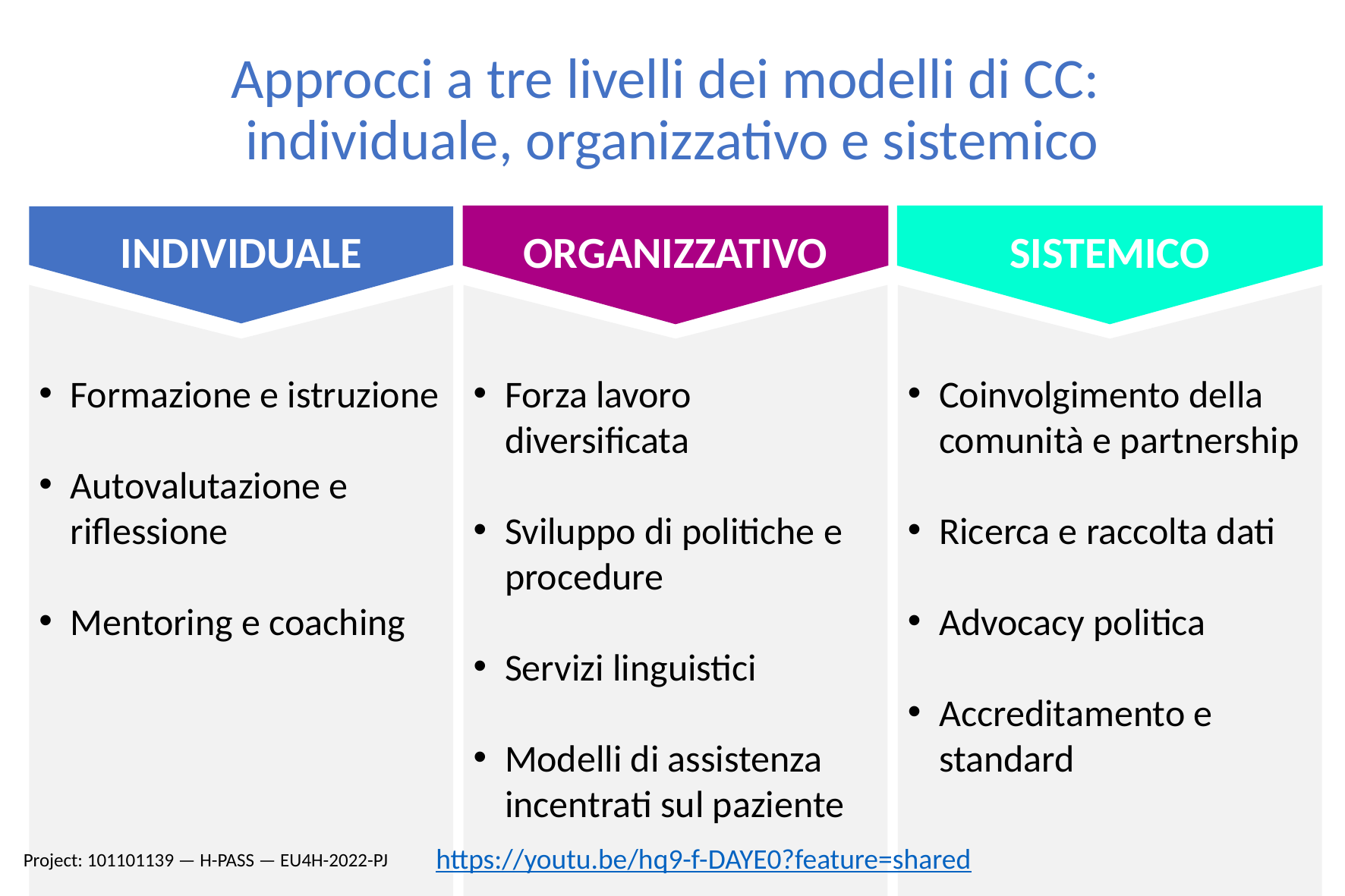

Approcci a tre livelli dei modelli di CC:
individuale, organizzativo e sistemico
INDIVIDUALE
ORGANIZZATIVO
SISTEMICO

Formazione e istruzione

Autovalutazione e riflessione

Mentoring e coaching

Forza lavoro diversificata

Sviluppo di politiche e procedure

Servizi linguistici

Modelli di assistenza incentrati sul paziente

Coinvolgimento della comunità e partnership

Ricerca e raccolta dati

Advocacy politica

Accreditamento e standard
https://youtu.be/hq9-f-DAYE0?feature=shared
Project: 101101139 — H-PASS — EU4H-2022-PJ